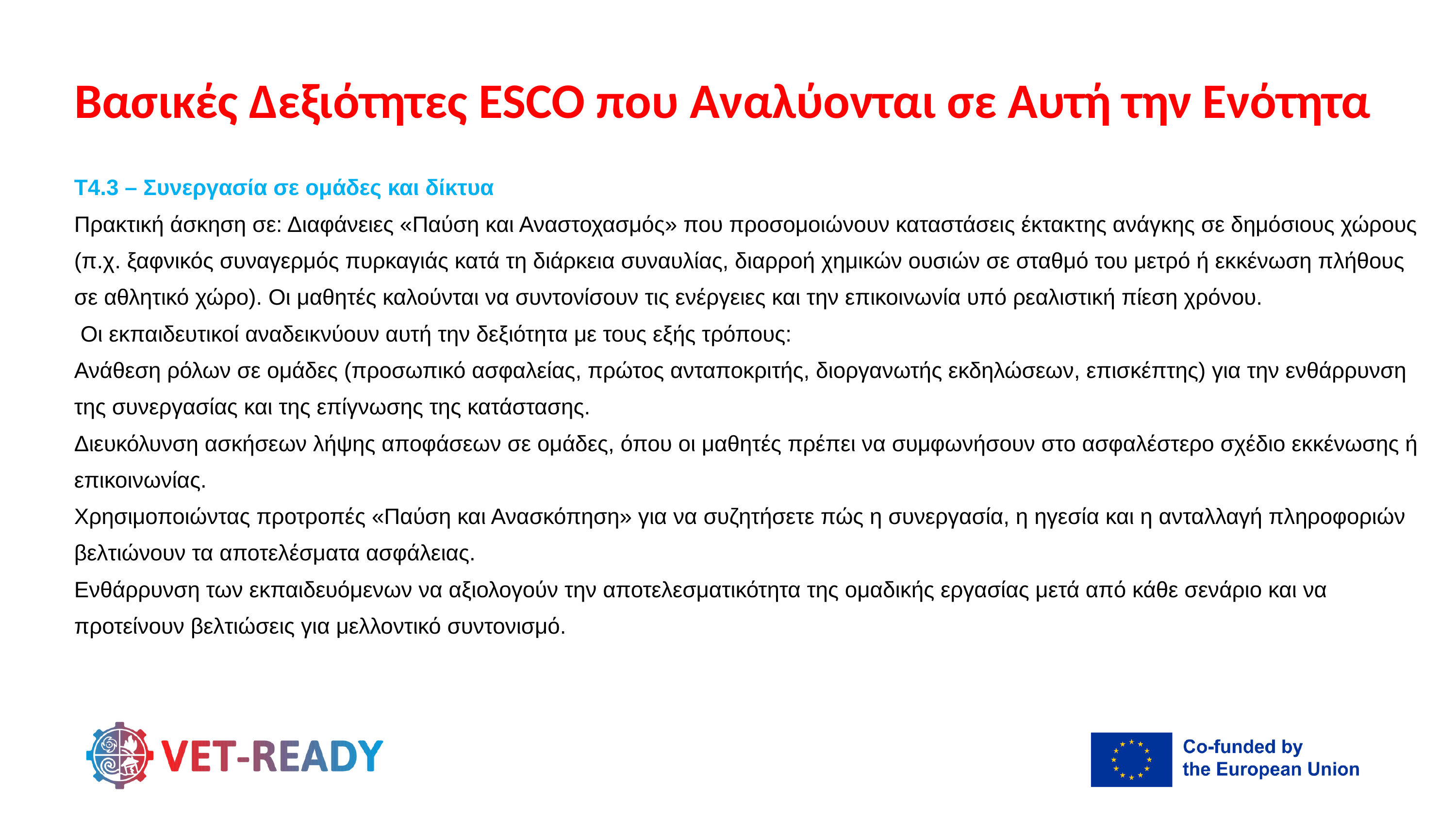

Βασικές Δεξιότητες ESCO που Αναλύονται σε Αυτή την Ενότητα
T4.3 – Συνεργασία σε ομάδες και δίκτυα
Πρακτική άσκηση σε: Διαφάνειες «Παύση και Αναστοχασμός» που προσομοιώνουν καταστάσεις έκτακτης ανάγκης σε δημόσιους χώρους (π.χ. ξαφνικός συναγερμός πυρκαγιάς κατά τη διάρκεια συναυλίας, διαρροή χημικών ουσιών σε σταθμό του μετρό ή εκκένωση πλήθους σε αθλητικό χώρο). Οι μαθητές καλούνται να συντονίσουν τις ενέργειες και την επικοινωνία υπό ρεαλιστική πίεση χρόνου.
 Οι εκπαιδευτικοί αναδεικνύουν αυτή την δεξιότητα με τους εξής τρόπους:
Ανάθεση ρόλων σε ομάδες (προσωπικό ασφαλείας, πρώτος ανταποκριτής, διοργανωτής εκδηλώσεων, επισκέπτης) για την ενθάρρυνση της συνεργασίας και της επίγνωσης της κατάστασης.
Διευκόλυνση ασκήσεων λήψης αποφάσεων σε ομάδες, όπου οι μαθητές πρέπει να συμφωνήσουν στο ασφαλέστερο σχέδιο εκκένωσης ή επικοινωνίας.
Χρησιμοποιώντας προτροπές «Παύση και Ανασκόπηση» για να συζητήσετε πώς η συνεργασία, η ηγεσία και η ανταλλαγή πληροφοριών βελτιώνουν τα αποτελέσματα ασφάλειας.
Ενθάρρυνση των εκπαιδευόμενων να αξιολογούν την αποτελεσματικότητα της ομαδικής εργασίας μετά από κάθε σενάριο και να προτείνουν βελτιώσεις για μελλοντικό συντονισμό.